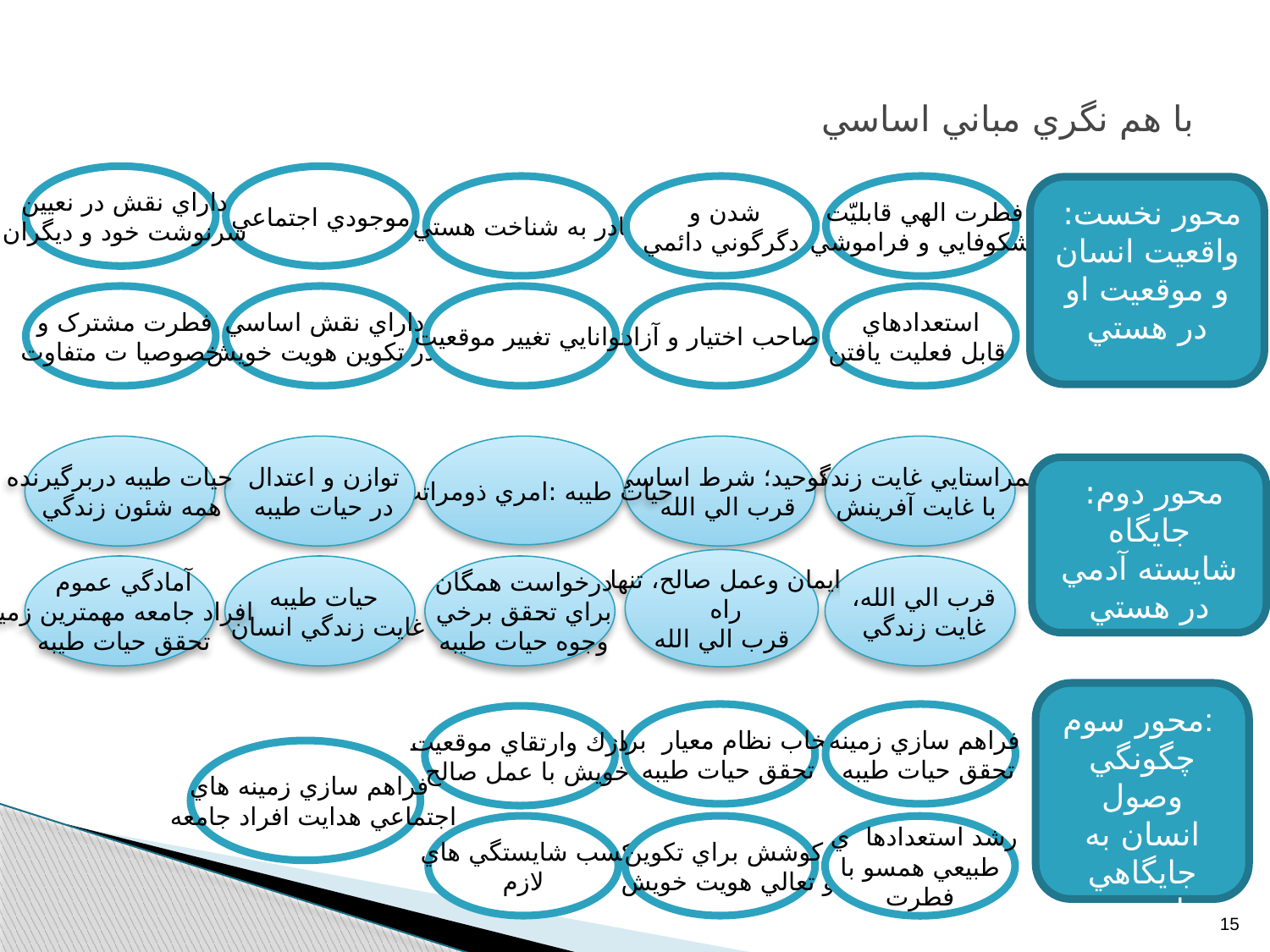

# با هم نگري مباني اساسي
داراي نقش در نعيين
سرنوشت خود و ديگران
موجودي اجتماعي
قادر به شناخت هستي
شدن و
دگرگوني دائمي
فطرت الهي قابليّت
شکوفايي و فراموشي
محور نخست:
واقعيت انسان و موقعيت او در هستي

فطرت مشترک و
خصوصيا ت متفاوت
داراي نقش اساسي
در تکوين هويت خويش
توانايي تغيير موقعيت
صاحب اختيار و آزاد
استعدادهاي
 قابل فعليت يافتن
حيات طيبه دربرگيرنده
همه شئون زندگي
توازن و اعتدال
در حيات طيبه
حيات طيبه :امري ذومراتب
توحيد؛ شرط اساسي
قرب الي الله
همراستايي غايت زندگي
 با غايت آفرينش
محور دوم:
جايگاه شايسته آدمي در هستي
ايمان وعمل صالح، تنها
راه
قرب الي الله
آمادگي عموم
 افراد جامعه مهمترين زمينه
 تحقق حيات طيبه
حيات طيبه
غايت زندگي انسان
درخواست همگان
براي تحقق برخي
وجوه حيات طيبه
قرب الي الله،
غايت زندگي
محور سوم:
چگونگي وصول انسان به جايگاهي شايسته در هستي
انتخاب نظام معيار  براي
تحقق حيات طيبه
فراهم سازي زمينه
تحقق حيات طيبه
 درك وارتقاي موقعيت
خويش با عمل صالح
فراهم سازي زمينه هاي
اجتماعي هدايت افراد جامعه
کسب شايستگي هاي
لازم
کوشش براي تکوين
و تعالي هويت خويش
رشد استعدادها  ي
طبيعي همسو با
فطرت
15